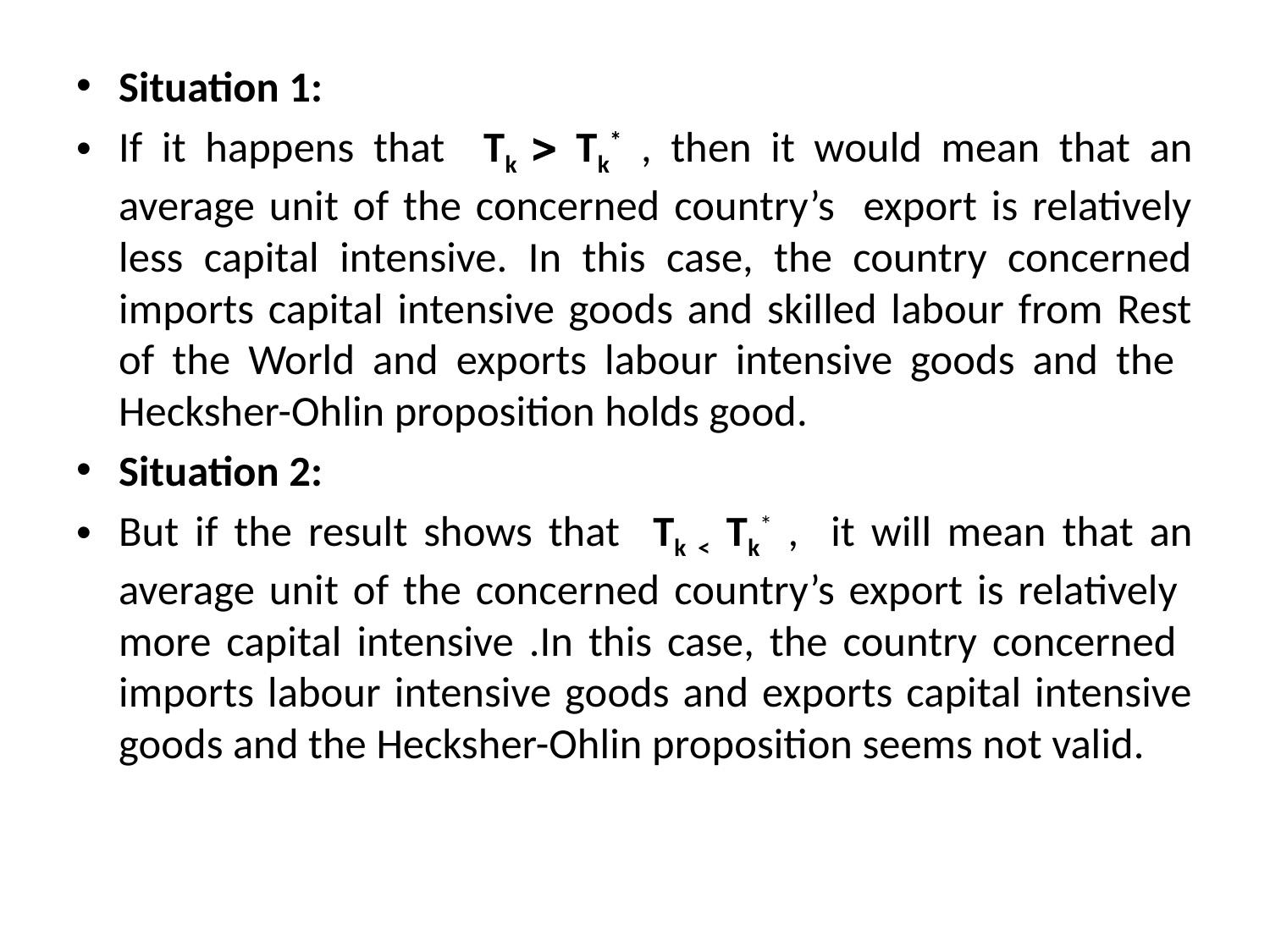

Situation 1:
If it happens that  Tk > Tk* , then it would mean that an average unit of the concerned country’s  export is relatively less capital intensive. In this case, the country concerned imports capital intensive goods and skilled labour from Rest of the World and exports labour intensive goods and the  Hecksher-Ohlin proposition holds good.
Situation 2:
But if the result shows that  Tk < Tk* ,  it will mean that an average unit of the concerned country’s export is relatively  more capital intensive .In this case, the country concerned  imports labour intensive goods and exports capital intensive goods and the Hecksher-Ohlin proposition seems not valid.